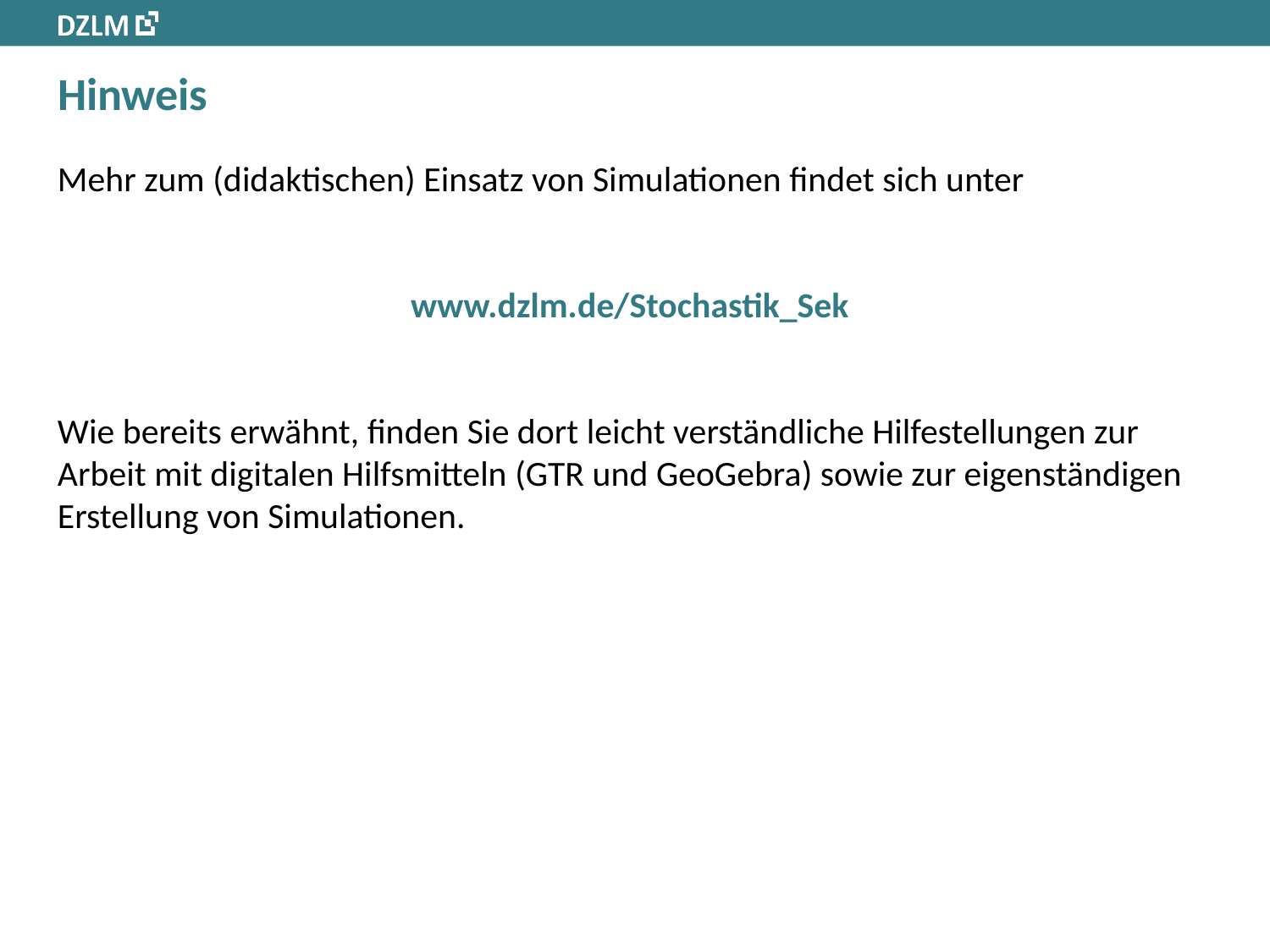

# Hinweis
Mehr zum (didaktischen) Einsatz von Simulationen findet sich unter

www.dzlm.de/Stochastik_Sek

Wie bereits erwähnt, finden Sie dort leicht verständliche Hilfestellungen zur Arbeit mit digitalen Hilfsmitteln (GTR und GeoGebra) sowie zur eigenständigen Erstellung von Simulationen.